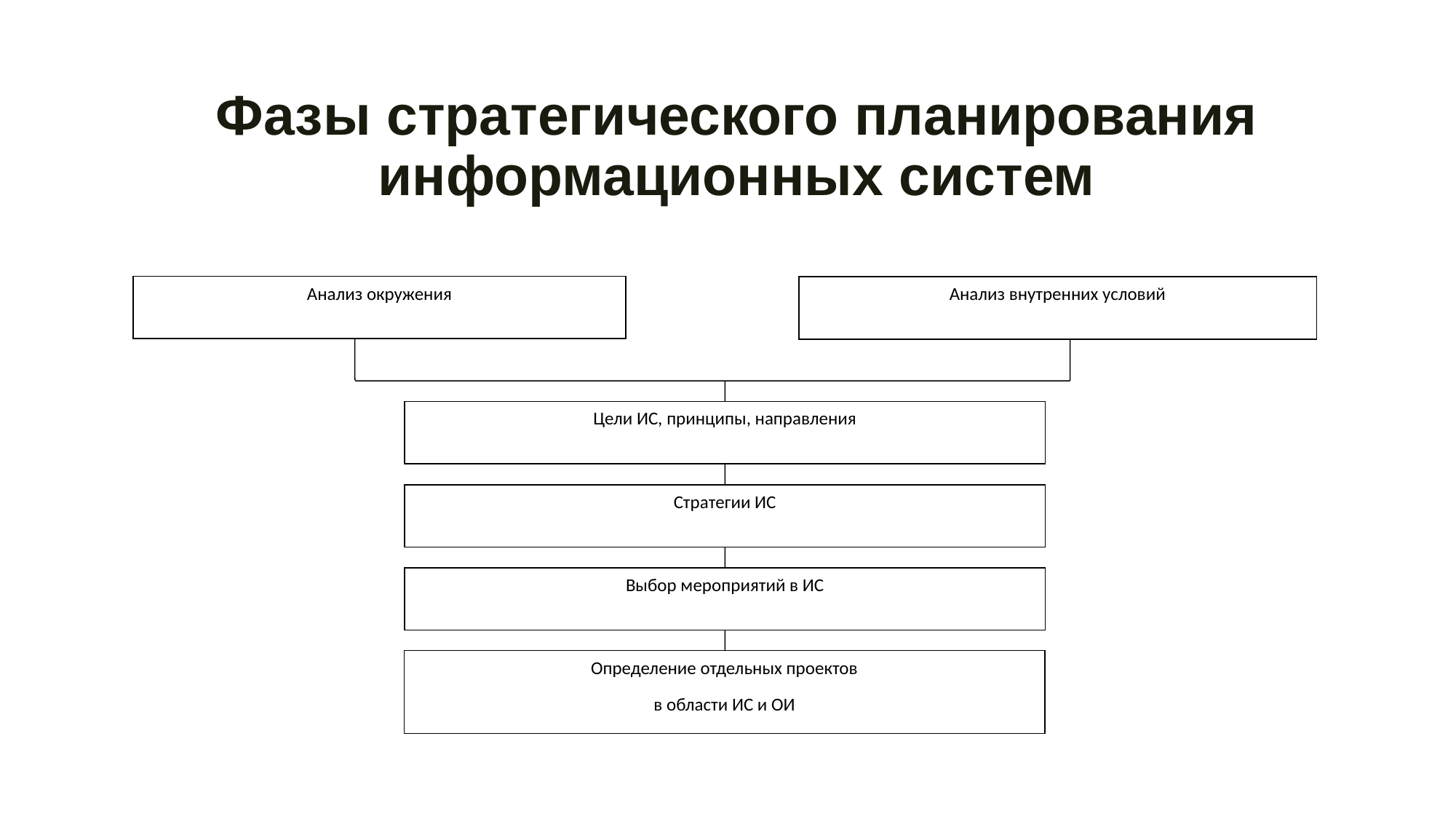

# Фазы стратегического планирования информационных систем
Анализ окружения
Анализ внутренних условий

Цели ИС, принципы, направления

Стратегии ИС

Выбор мероприятий в ИС

Определение отдельных проектов
в области ИС и ОИ